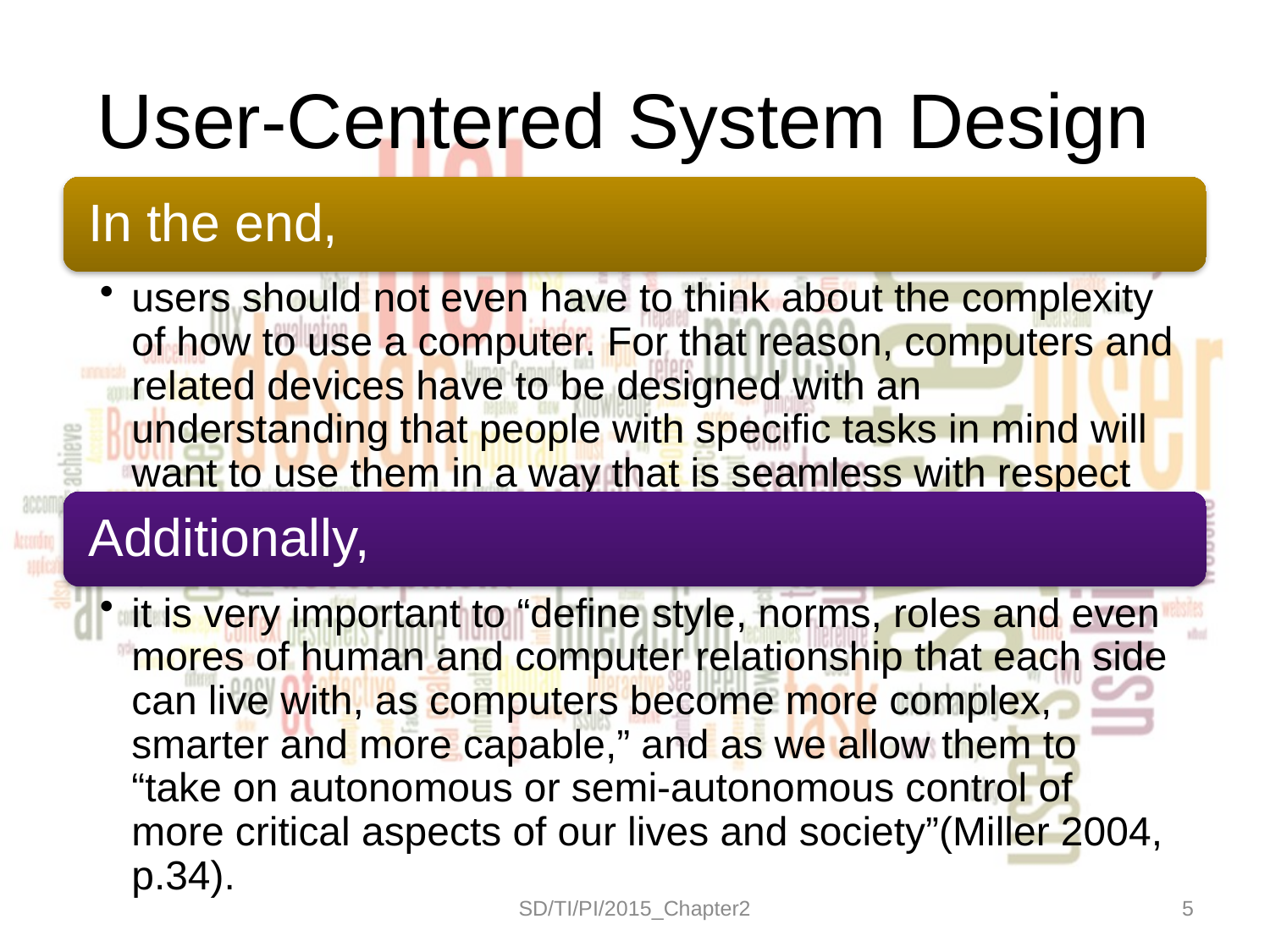

# User-Centered System Design
In the end,
users should not even have to think about the complexity of how to use a computer. For that reason, computers and related devices have to be designed with an understanding that people with specific tasks in mind will want to use them in a way that is seamless with respect to their work.
Additionally,
it is very important to “define style, norms, roles and even mores of human and computer relationship that each side can live with, as computers become more complex, smarter and more capable,” and as we allow them to “take on autonomous or semi-autonomous control of more critical aspects of our lives and society”(Miller 2004, p.34).
SD/TI/PI/2015_Chapter2
5